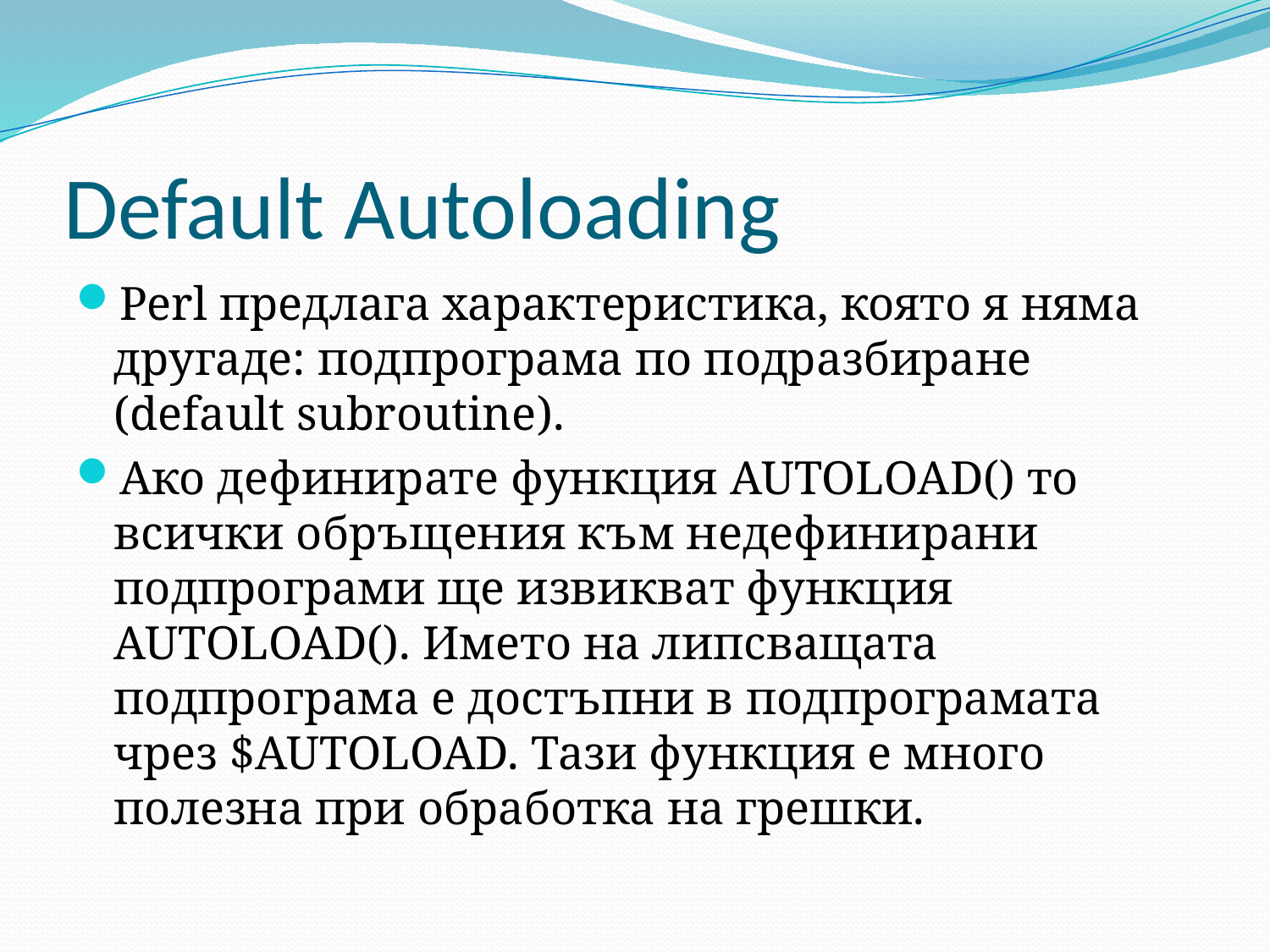

# Default Autoloading
Perl предлага характеристика, която я няма другаде: подпрограма по подразбиране (default subroutine).
Ако дефинирате функция AUTOLOAD() то всички обръщения към недефинирани подпрограми ще извикват функция AUTOLOAD(). Името на липсващата подпрограма е достъпни в подпрограмата чрез $AUTOLOAD. Тази функция е много полезна при обработка на грешки.